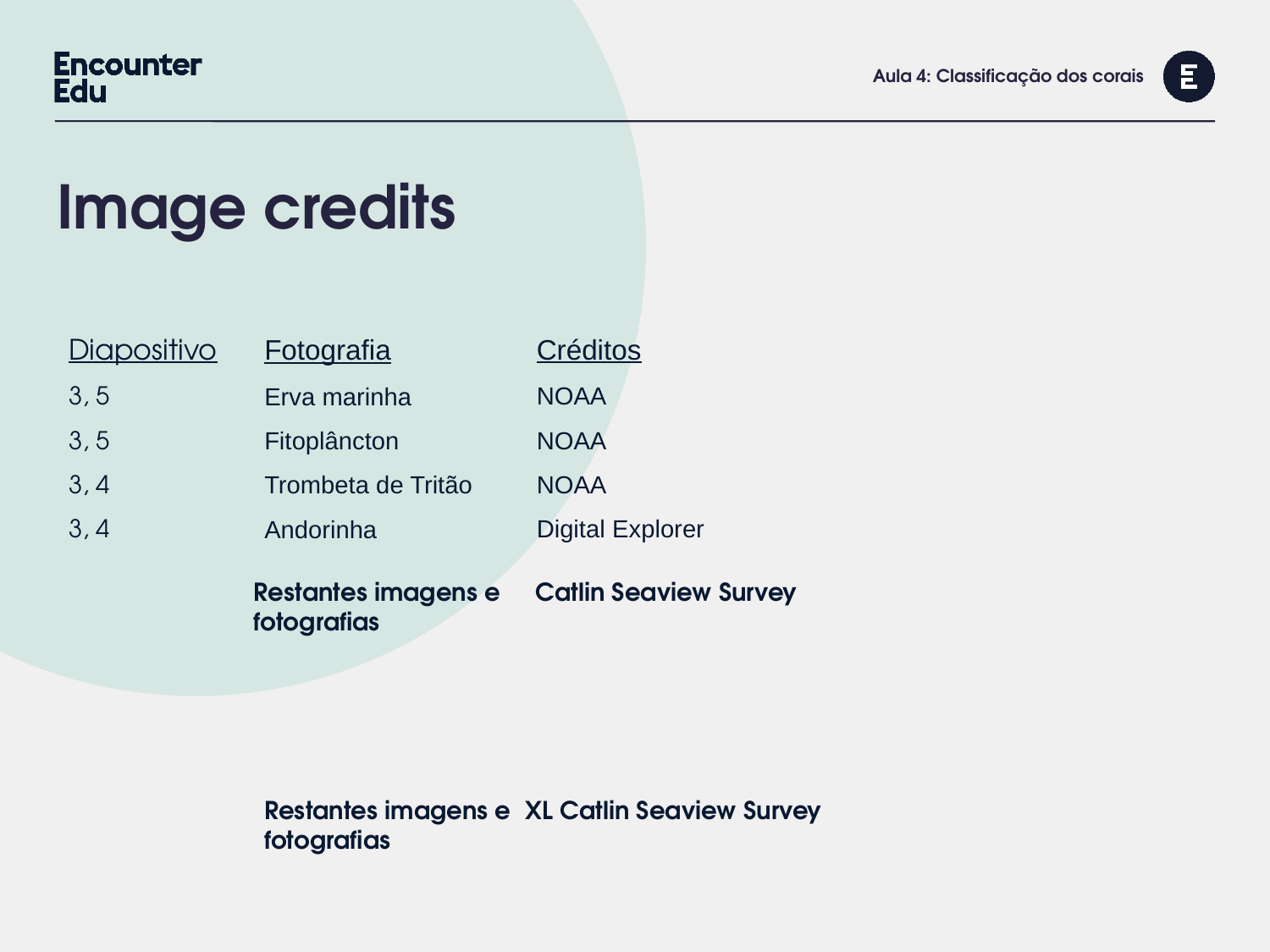

# Aula 4: Classificação dos corais
Diapositivo
3, 5
3, 5
3, 4
3, 4
Créditos
NOAA
NOAA
NOAA
Digital Explorer

Fotografia
Erva marinha
Fitoplâncton
Trombeta de Tritão
Andorinha
Restantes imagens e     Catlin Seaview Survey
fotografias
Restantes imagens e 	 XL Catlin Seaview Survey
fotografias